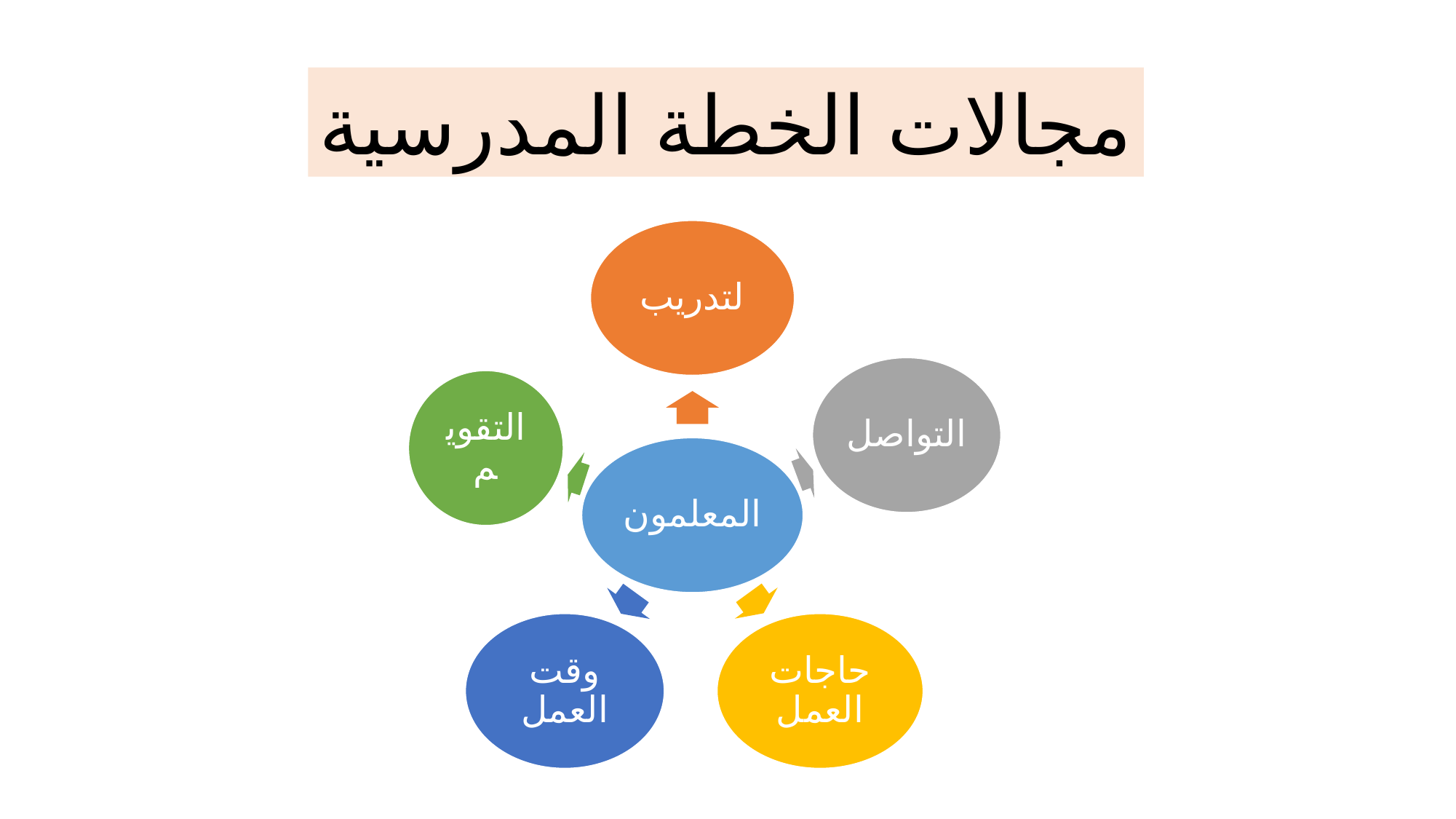

مجالات الخطة المدرسية
المعلمون

لتدريب

التواصل

حاجات العمل

وقت العمل

التقويم